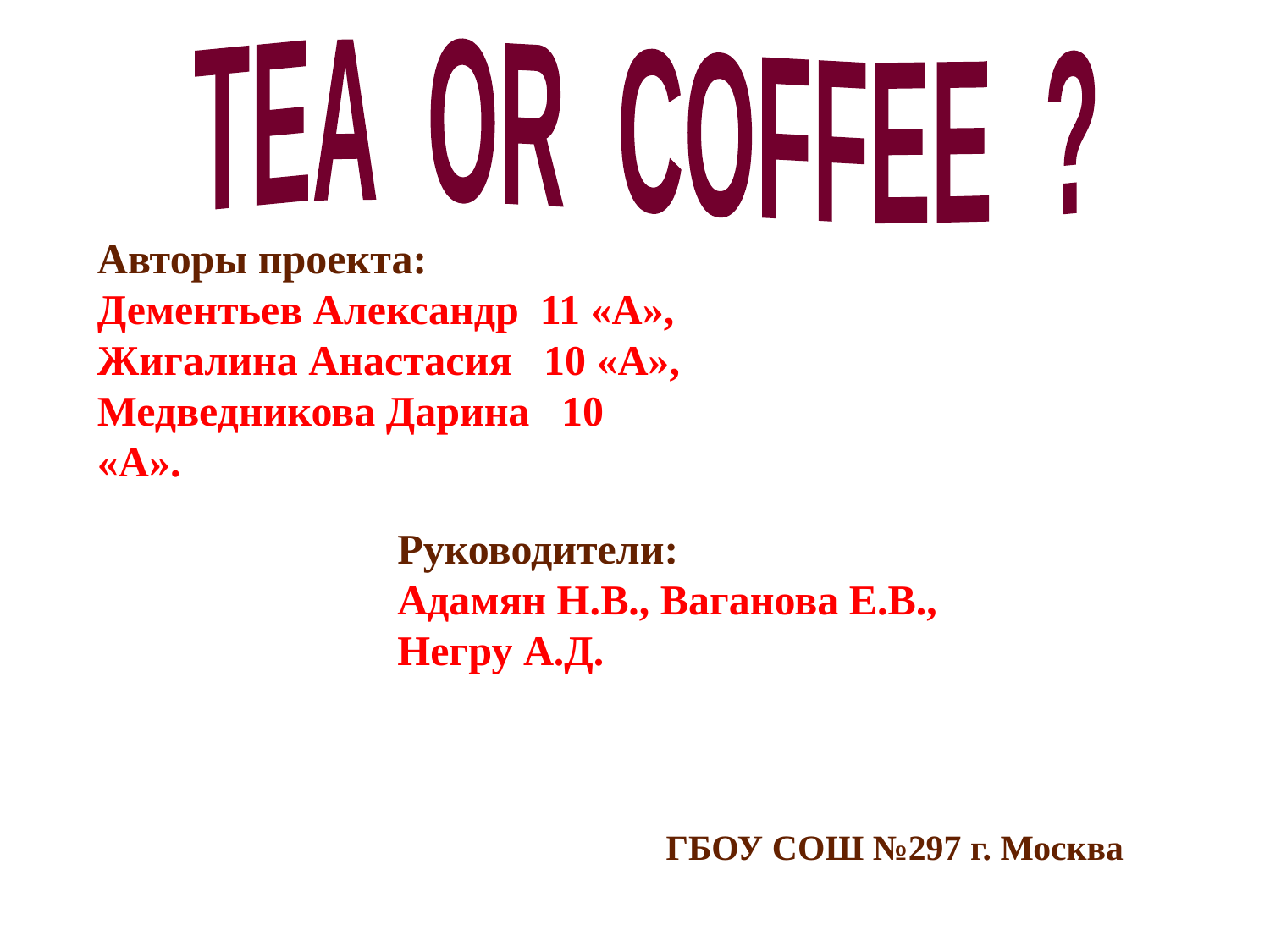

TEA  OR  COFFEE  ?
Авторы проекта:
Дементьев Александр  11 «А»,
Жигалина Анастасия   10 «А»,
Медведникова Дарина   10 «А».

Руководители:
Адамян Н.В., Ваганова Е.В., Негру А.Д.

ГБОУ СОШ №297 г. Москва